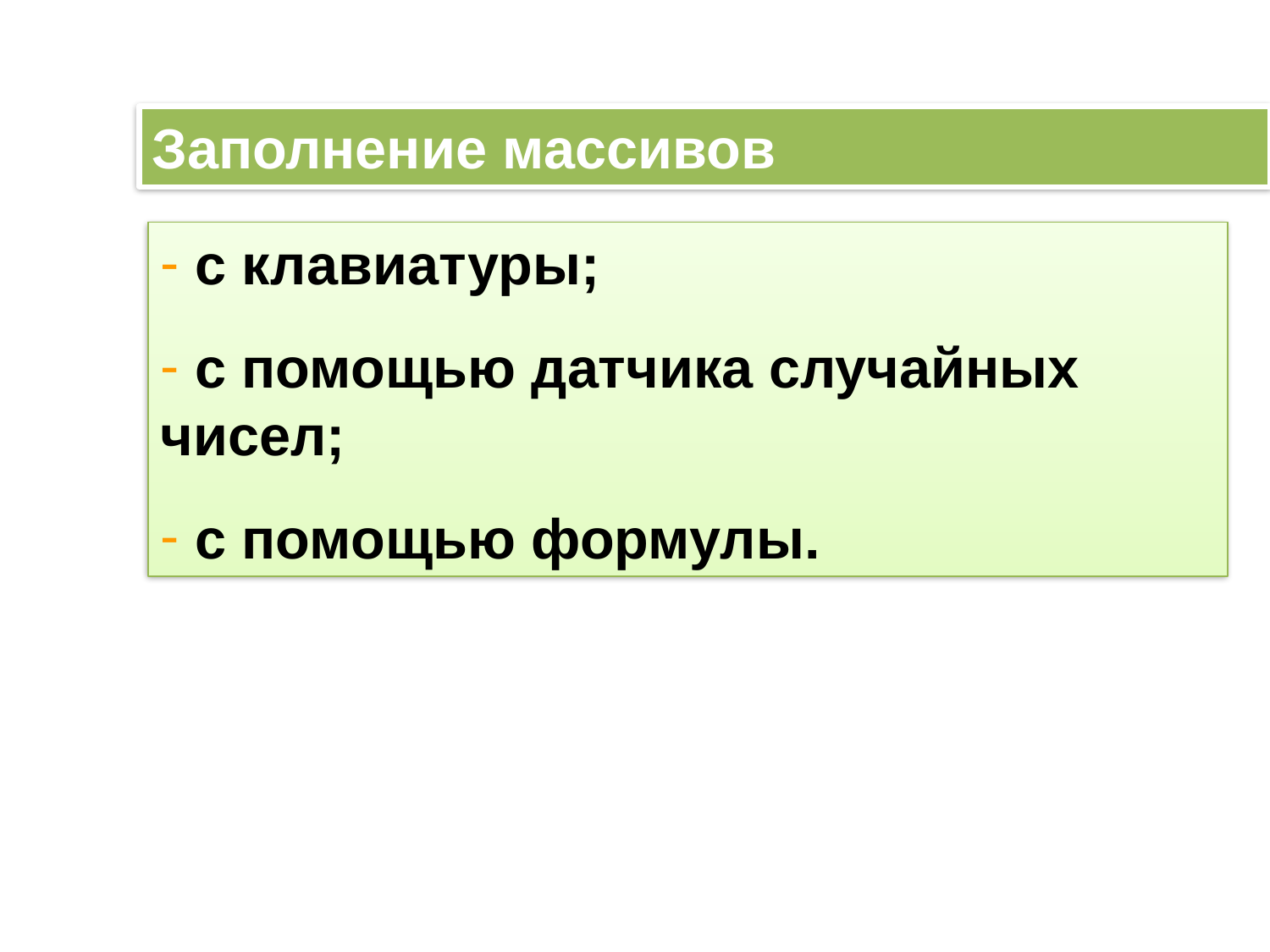

Заполнение массивов
 с клавиатуры;
 с помощью датчика случайных чисел;
 с помощью формулы.